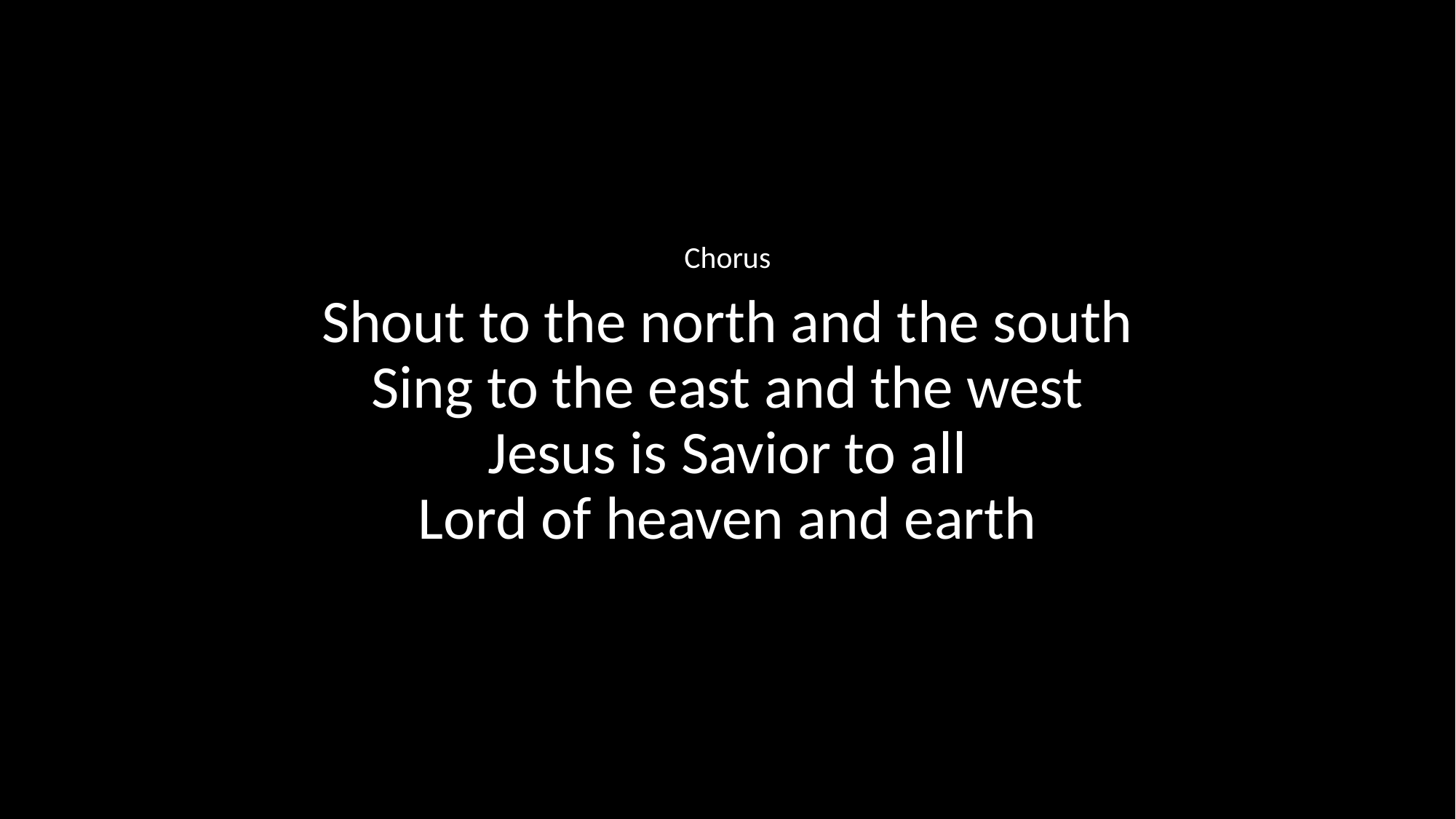

Chorus
Shout to the north and the south
Sing to the east and the west
Jesus is Savior to all
Lord of heaven and earth